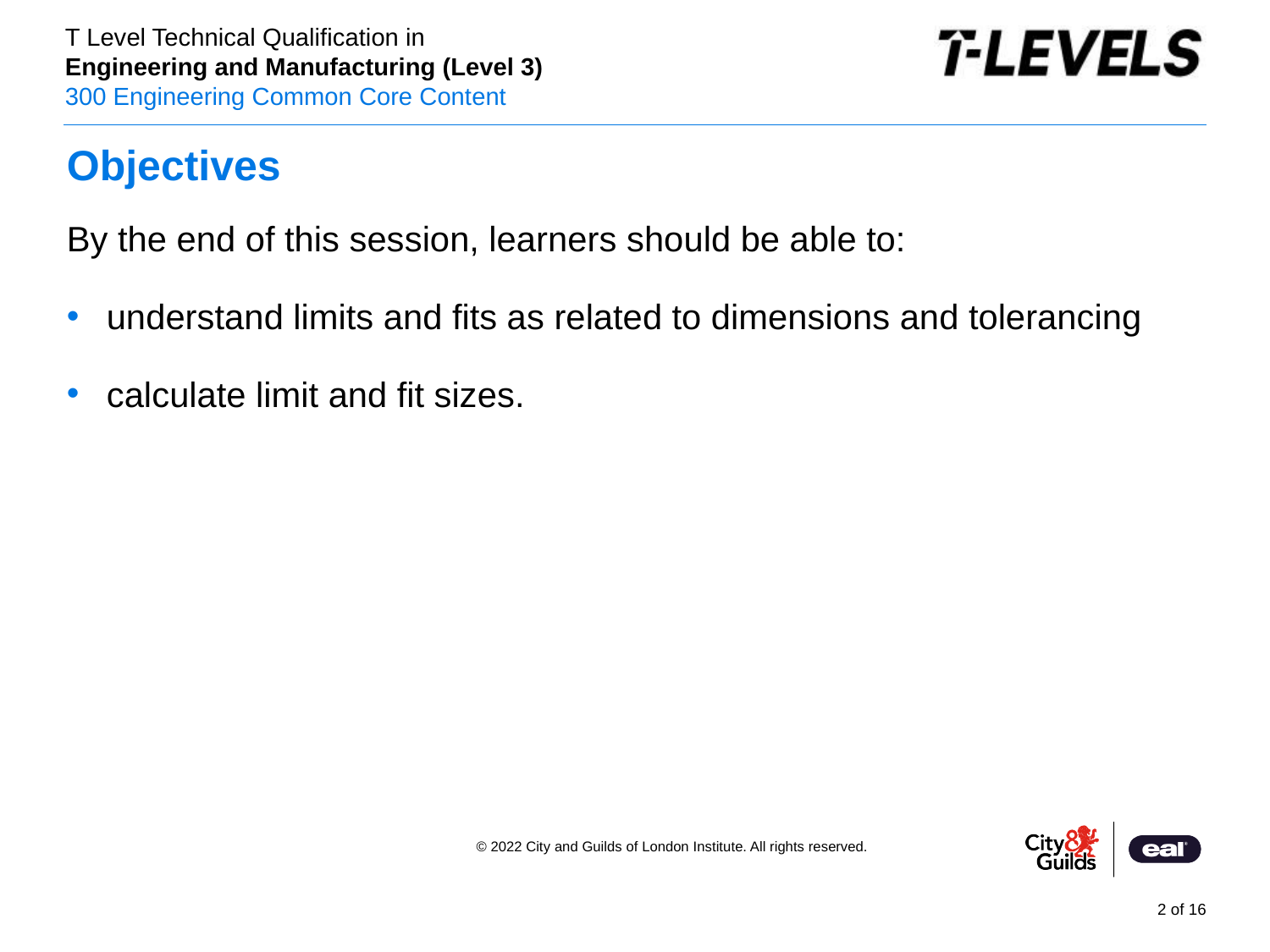

Objectives
By the end of this session, learners should be able to:
understand limits and fits as related to dimensions and tolerancing
calculate limit and fit sizes.

PowerPoint presentation